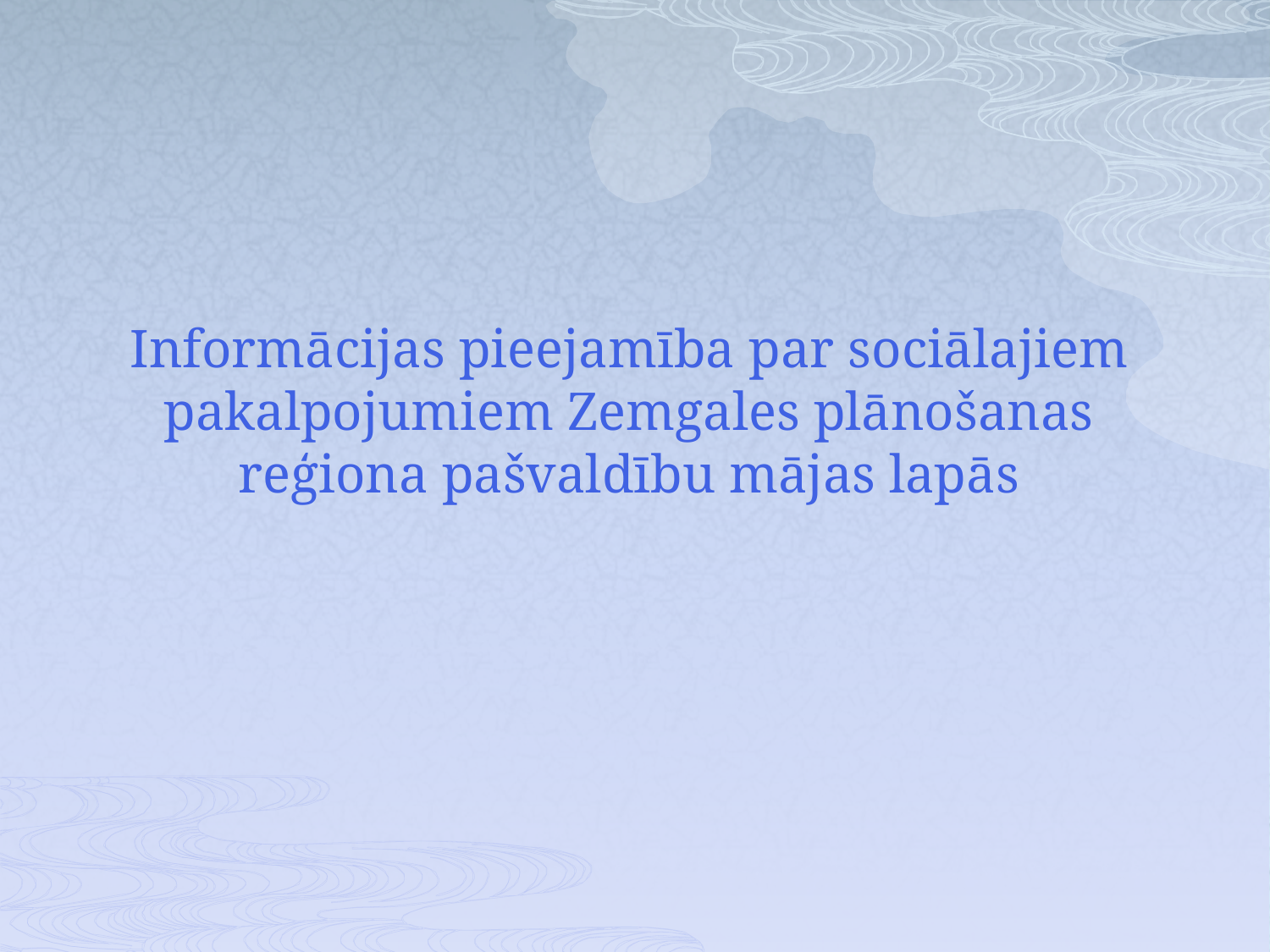

# Informācijas pieejamība par sociālajiem pakalpojumiem Zemgales plānošanas reģiona pašvaldību mājas lapās